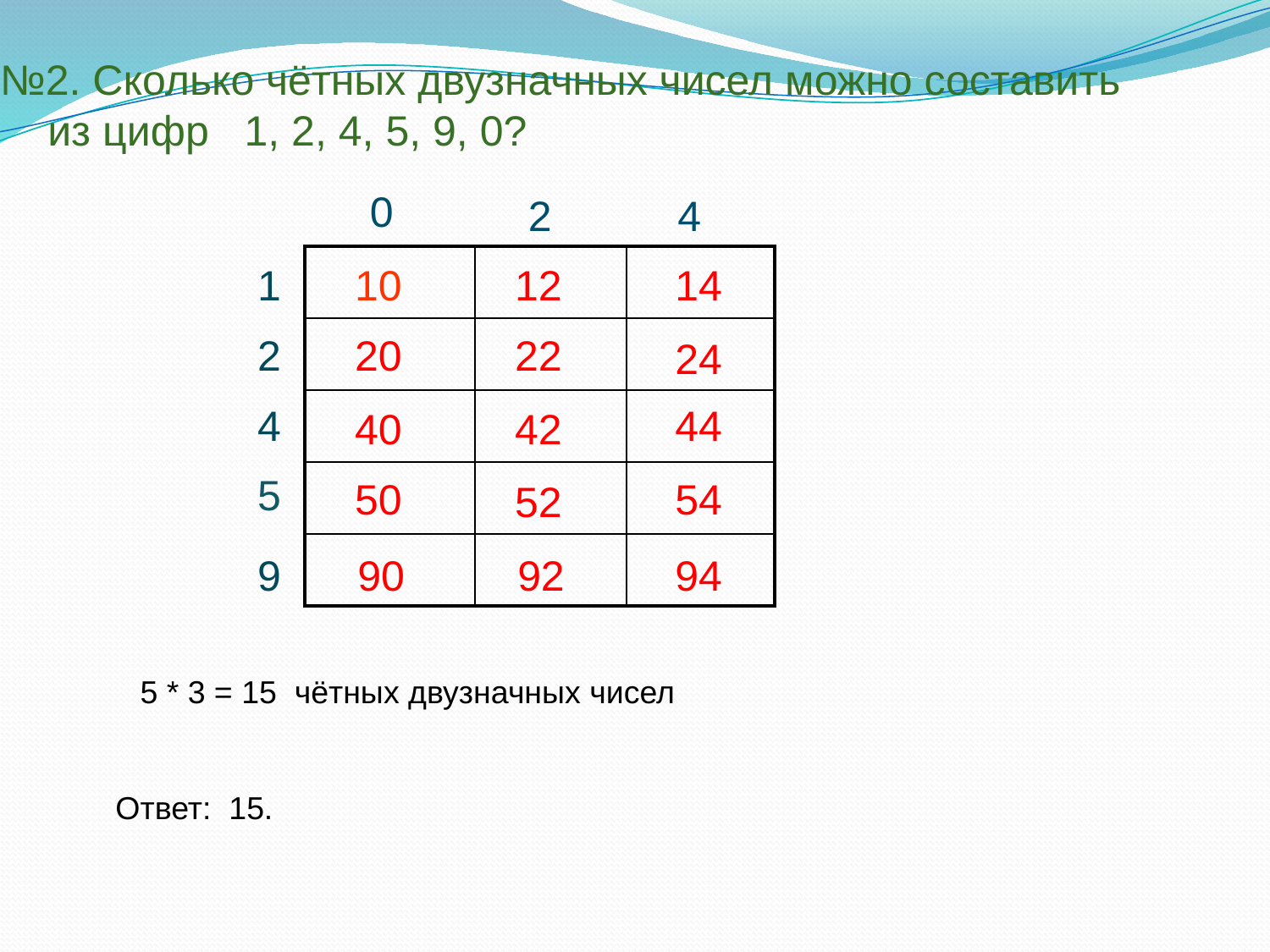

№2. Сколько чётных двузначных чисел можно составить
    из цифр   1, 2, 4, 5, 9, 0?
0
2
4
|  |  |  |
| --- | --- | --- |
|  |  |  |
|  |  |  |
|  |  |  |
|  |  |  |
1
10
12
14
2
20
22
24
4
44
40
42
5
50
54
52
9
90
92
94
5 * 3 = 15  чётных двузначных чисел
Ответ:  15.